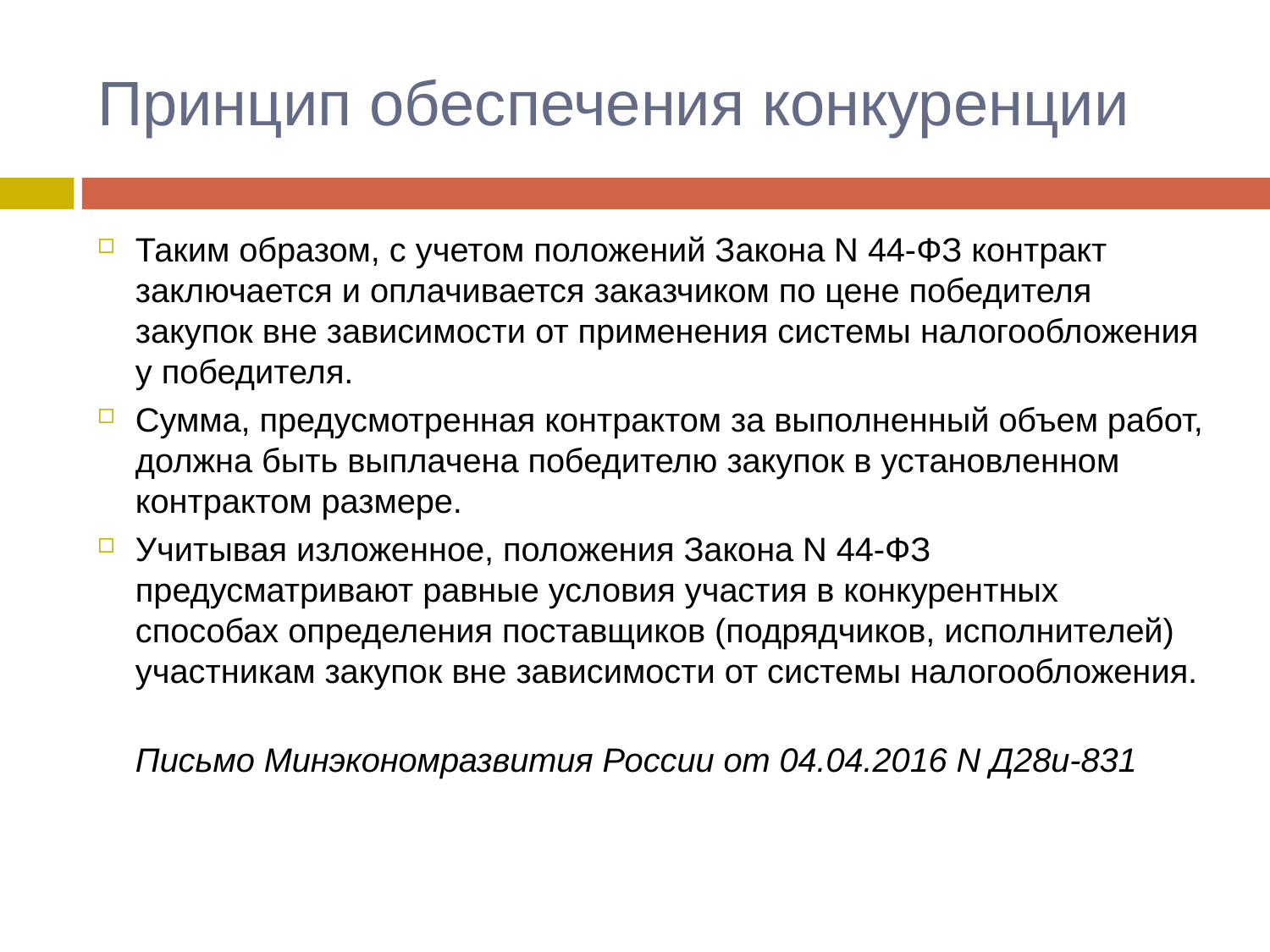

# Принцип обеспечения конкуренции
Таким образом, с учетом положений Закона N 44-ФЗ контракт заключается и оплачивается заказчиком по цене победителя закупок вне зависимости от применения системы налогообложения у победителя.
Сумма, предусмотренная контрактом за выполненный объем работ, должна быть выплачена победителю закупок в установленном контрактом размере.
Учитывая изложенное, положения Закона N 44-ФЗ предусматривают равные условия участия в конкурентных способах определения поставщиков (подрядчиков, исполнителей) участникам закупок вне зависимости от системы налогообложения.
Письмо Минэкономразвития России от 04.04.2016 N Д28и-831